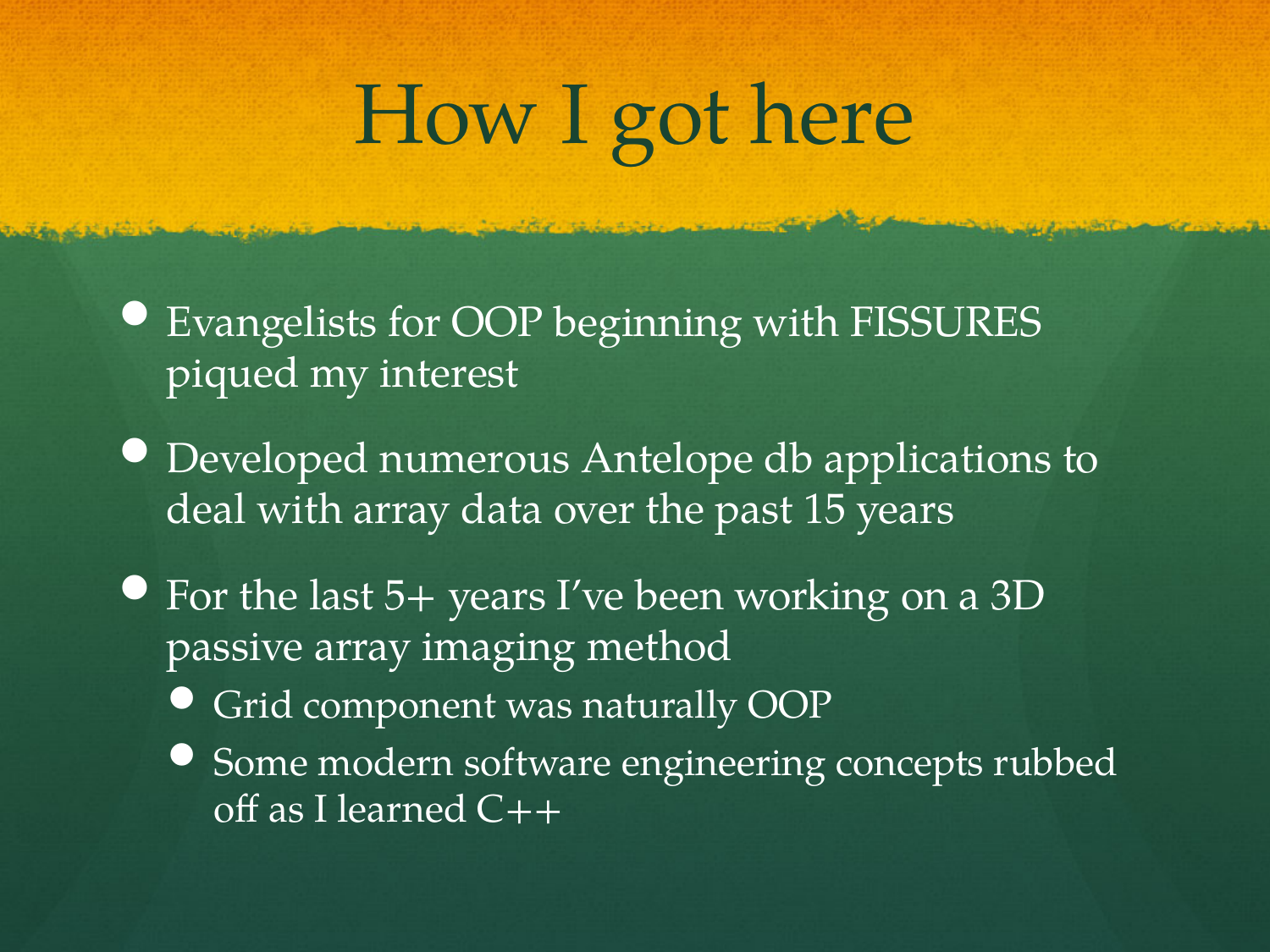

# How I got here
Evangelists for OOP beginning with FISSURES piqued my interest
Developed numerous Antelope db applications to deal with array data over the past 15 years
For the last 5+ years I’ve been working on a 3D passive array imaging method
Grid component was naturally OOP
Some modern software engineering concepts rubbed off as I learned C++